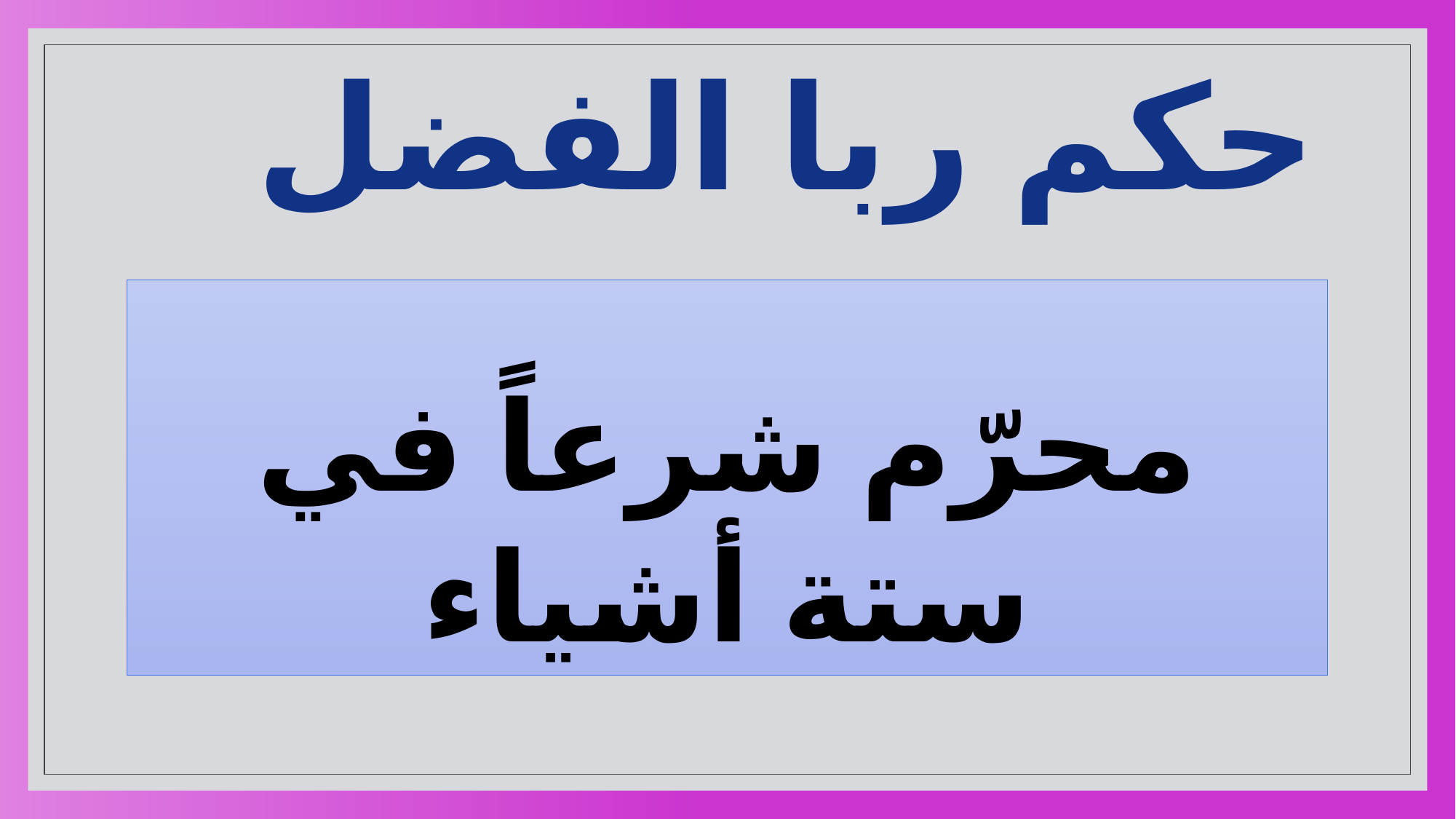

# حكم ربا الفضل

محرّم شرعاً في ستة أشياء